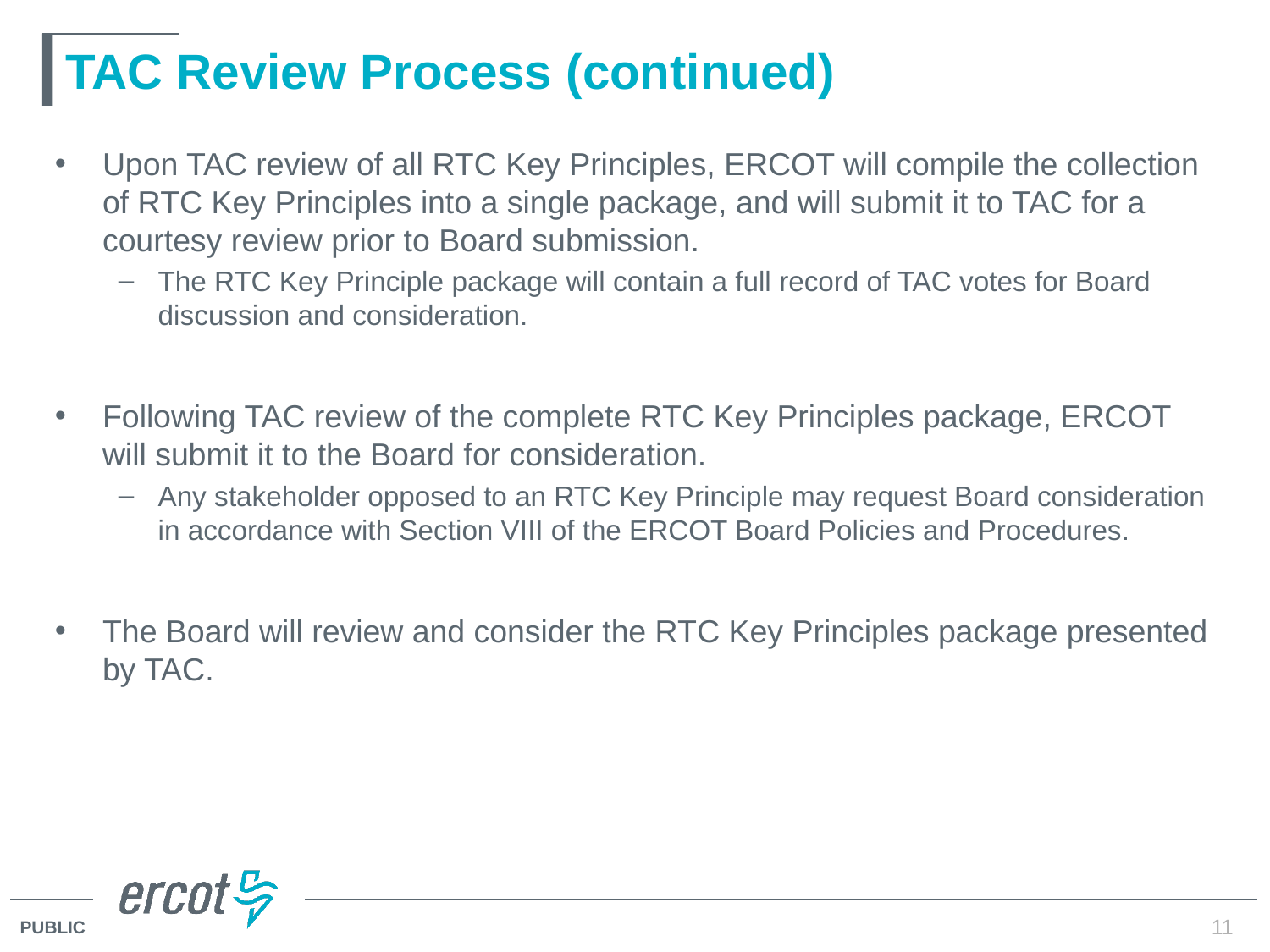

# TAC Review Process (continued)
Upon TAC review of all RTC Key Principles, ERCOT will compile the collection of RTC Key Principles into a single package, and will submit it to TAC for a courtesy review prior to Board submission.
The RTC Key Principle package will contain a full record of TAC votes for Board discussion and consideration.

Following TAC review of the complete RTC Key Principles package, ERCOT will submit it to the Board for consideration.
Any stakeholder opposed to an RTC Key Principle may request Board consideration in accordance with Section VIII of the ERCOT Board Policies and Procedures.

The Board will review and consider the RTC Key Principles package presented by TAC.

11